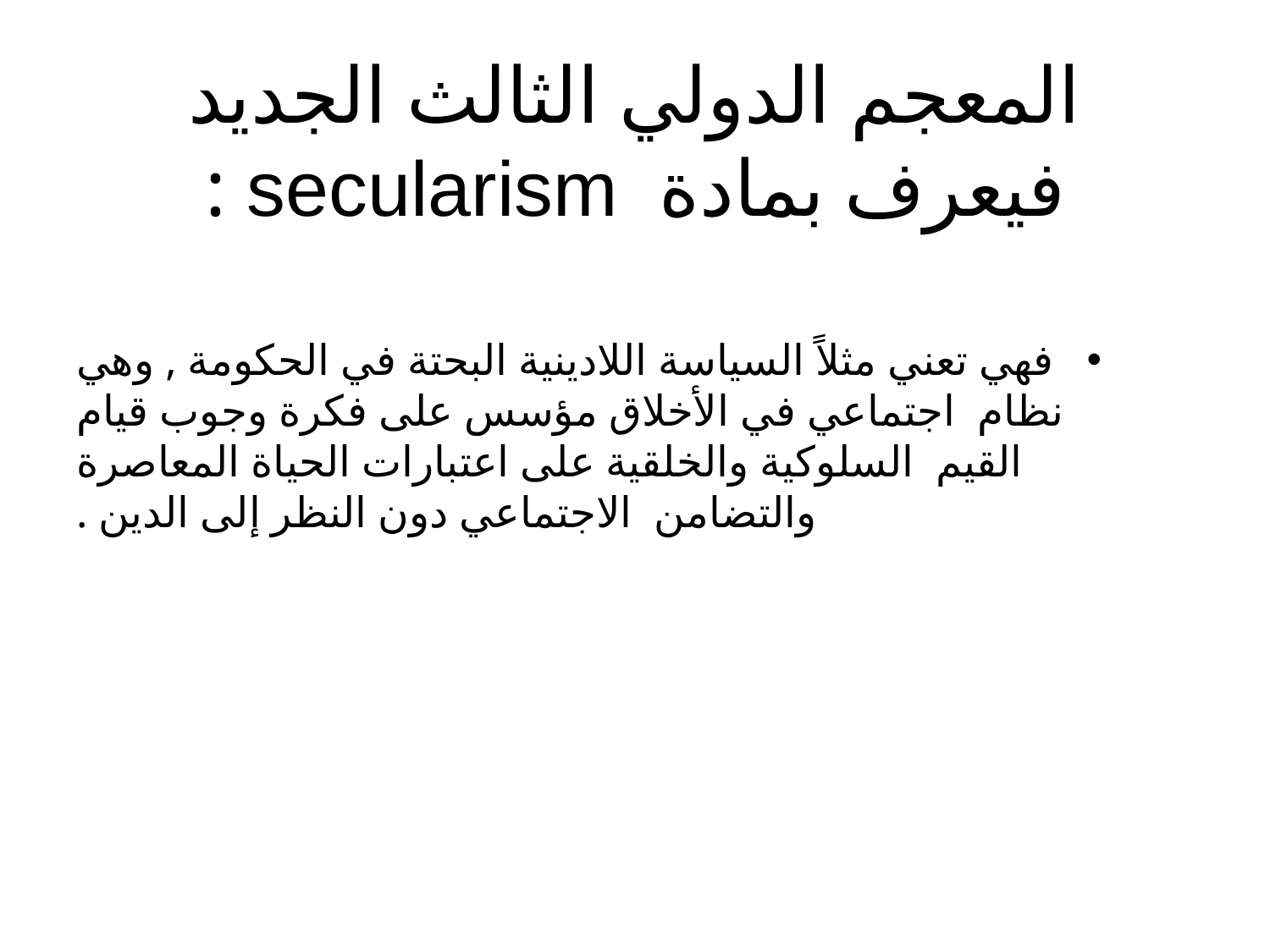

# المعجم الدولي الثالث الجديد فيعرف بمادة  secularism :
فهي تعني مثلاً السياسة اللادينية البحتة في الحكومة , وهي نظام  اجتماعي في الأخلاق مؤسس على فكرة وجوب قيام القيم  السلوكية والخلقية على اعتبارات الحياة المعاصرة والتضامن  الاجتماعي دون النظر إلى الدين .